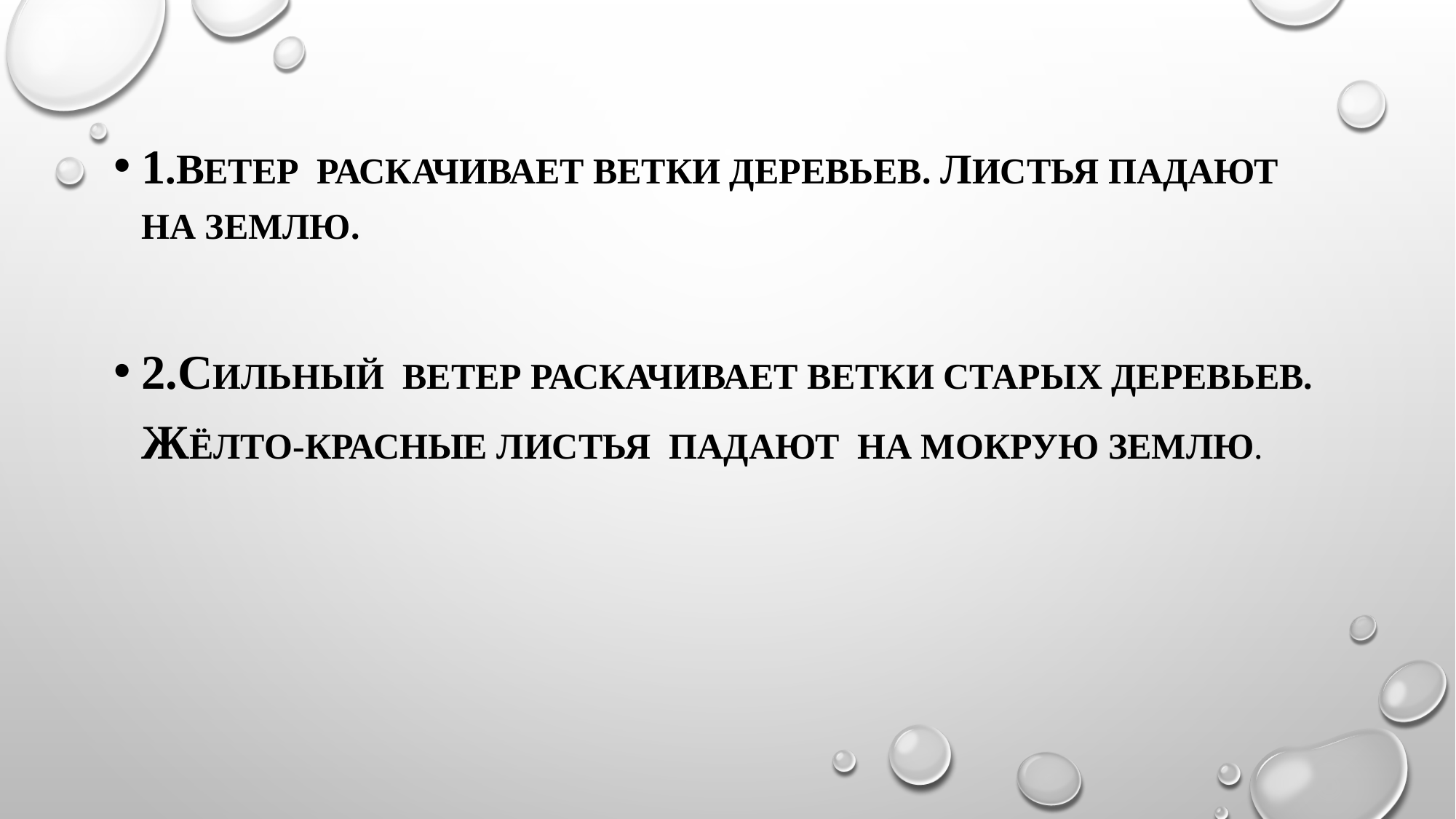

1.Ветер  раскачивает ветки деревьев. Листья падают  на землю.

2.Сильный  ветер раскачивает ветки старых деревьев. Жёлто-красные листья  падают  на мокрую землю.